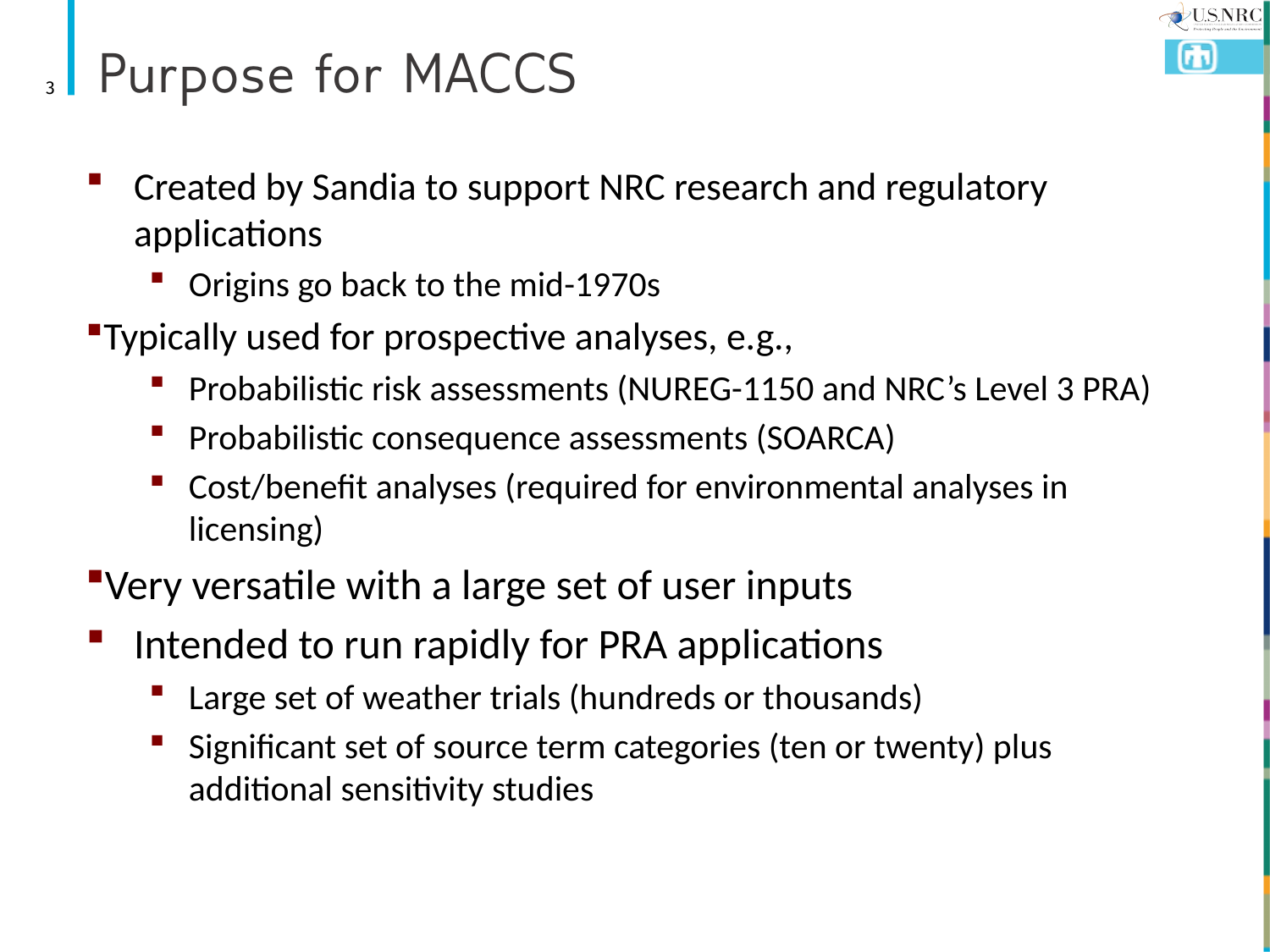

# Purpose for MACCS
3
Created by Sandia to support NRC research and regulatory applications
Origins go back to the mid-1970s
Typically used for prospective analyses, e.g.,
Probabilistic risk assessments (NUREG-1150 and NRC’s Level 3 PRA)
Probabilistic consequence assessments (SOARCA)
Cost/benefit analyses (required for environmental analyses in licensing)
Very versatile with a large set of user inputs
Intended to run rapidly for PRA applications
Large set of weather trials (hundreds or thousands)
Significant set of source term categories (ten or twenty) plus additional sensitivity studies